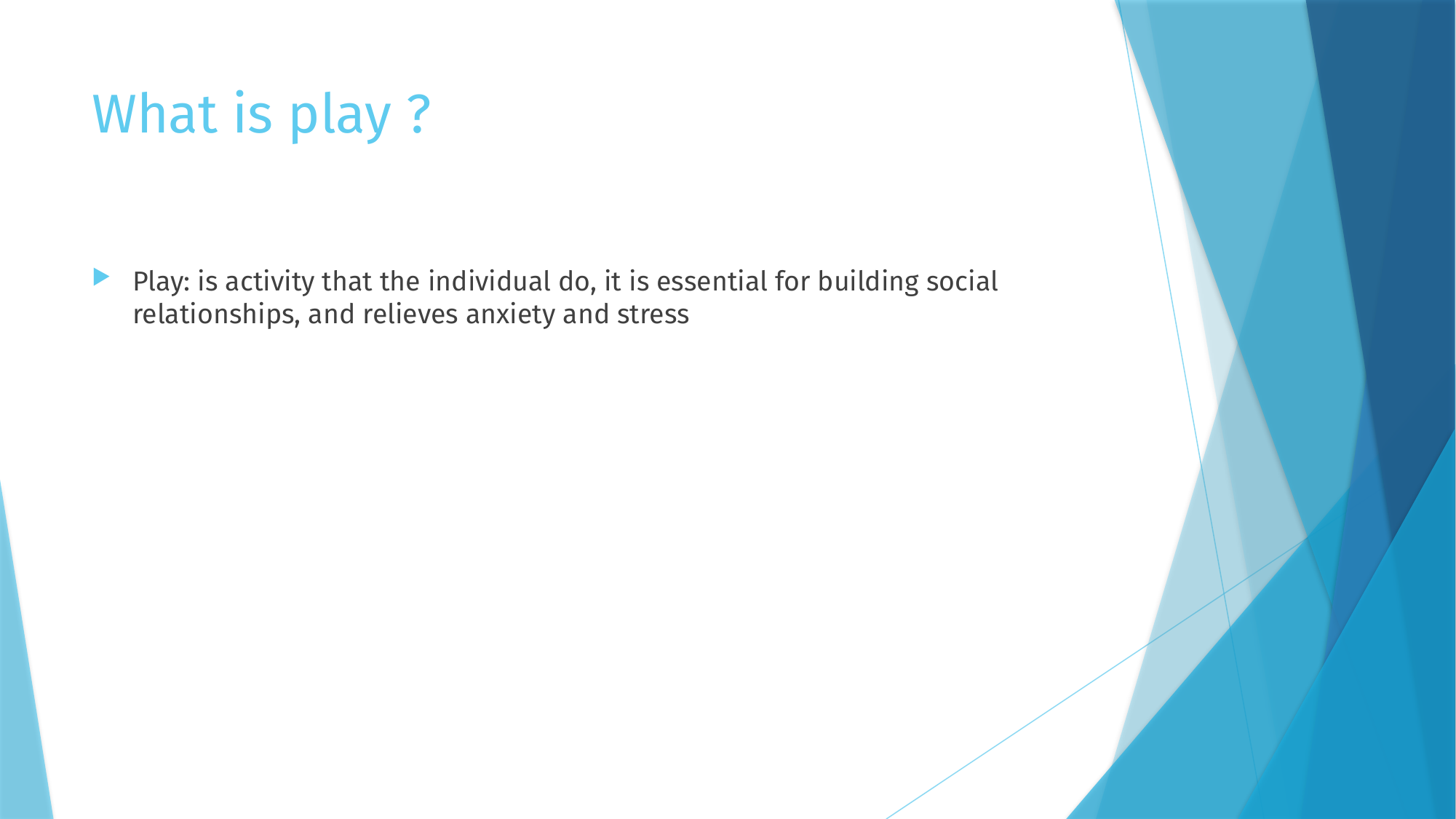

# What is play ?
Play: is activity that the individual do, it is essential for building social relationships, and relieves anxiety and stress